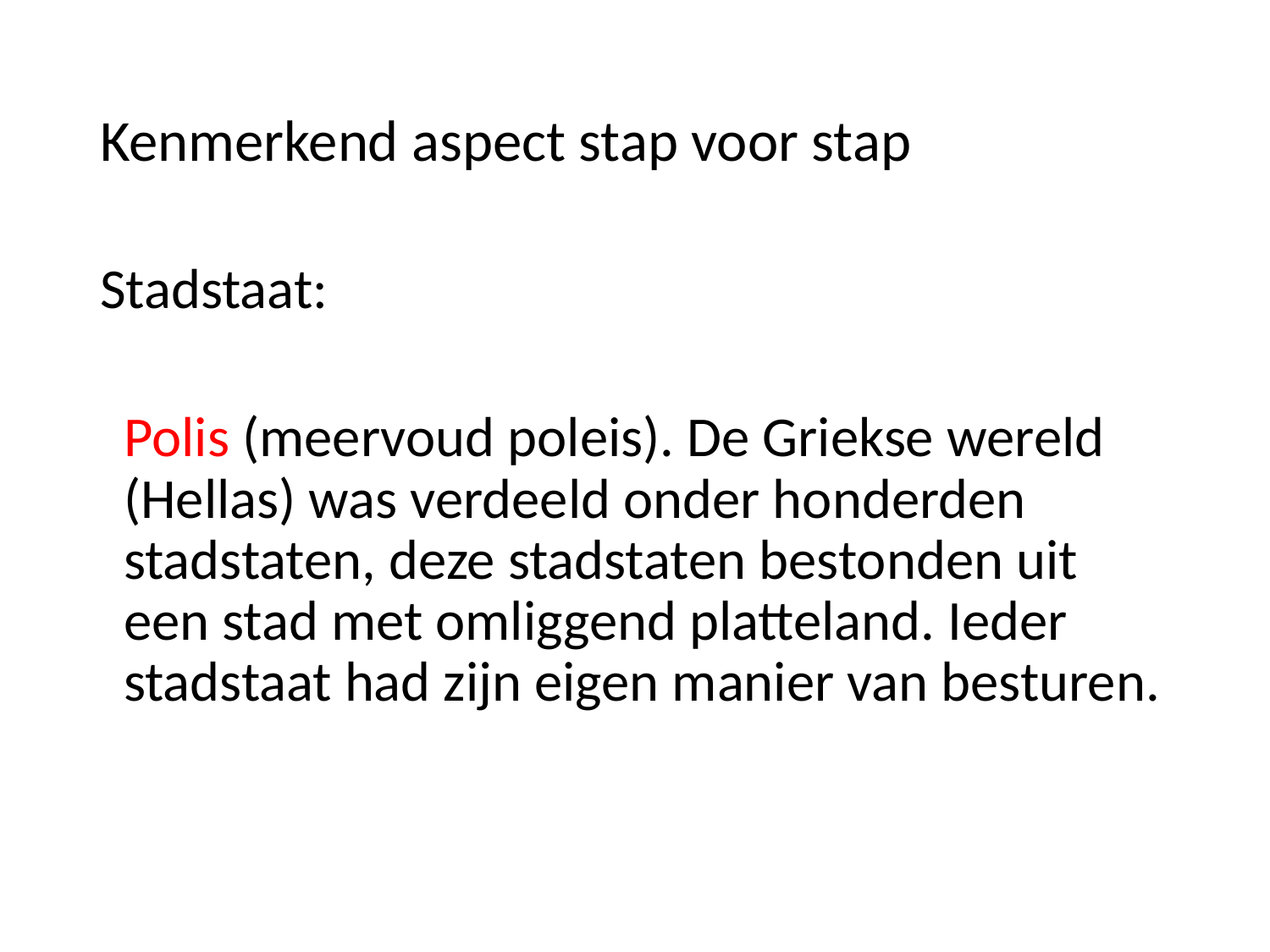

# Kenmerkend aspect stap voor stap
Stadstaat:

	Polis (meervoud poleis). De Griekse wereld (Hellas) was verdeeld onder honderden stadstaten, deze stadstaten bestonden uit een stad met omliggend platteland. Ieder stadstaat had zijn eigen manier van besturen.